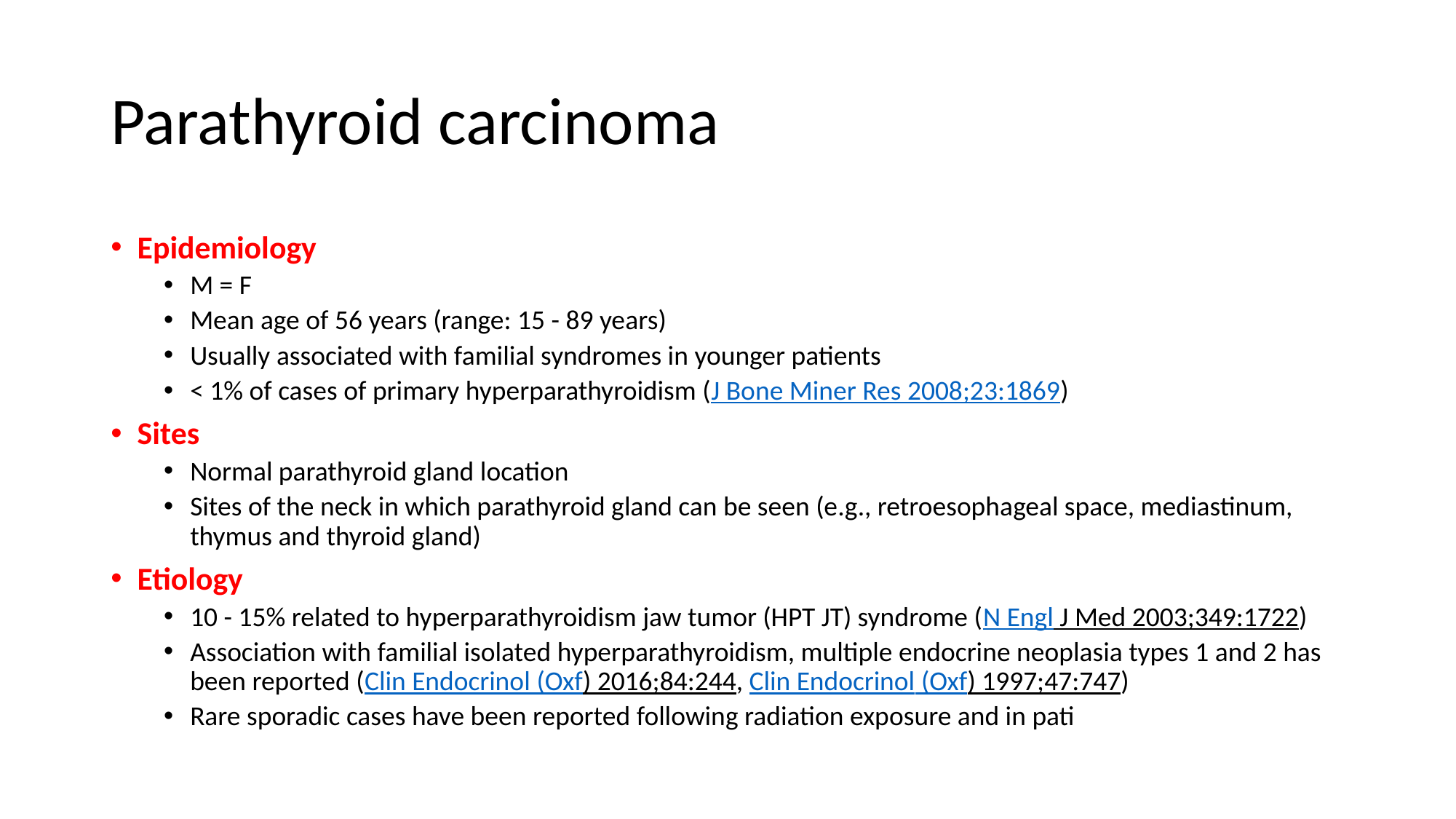

# Parathyroid carcinoma
Epidemiology
M = F
Mean age of 56 years (range: 15 - 89 years)
Usually associated with familial syndromes in younger patients
< 1% of cases of primary hyperparathyroidism (J Bone Miner Res 2008;23:1869)
Sites
Normal parathyroid gland location
Sites of the neck in which parathyroid gland can be seen (e.g., retroesophageal space, mediastinum, thymus and thyroid gland)
Etiology
10 - 15% related to hyperparathyroidism jaw tumor (HPT JT) syndrome (N Engl J Med 2003;349:1722)
Association with familial isolated hyperparathyroidism, multiple endocrine neoplasia types 1 and 2 has been reported (Clin Endocrinol (Oxf) 2016;84:244, Clin Endocrinol (Oxf) 1997;47:747)
Rare sporadic cases have been reported following radiation exposure and in pati